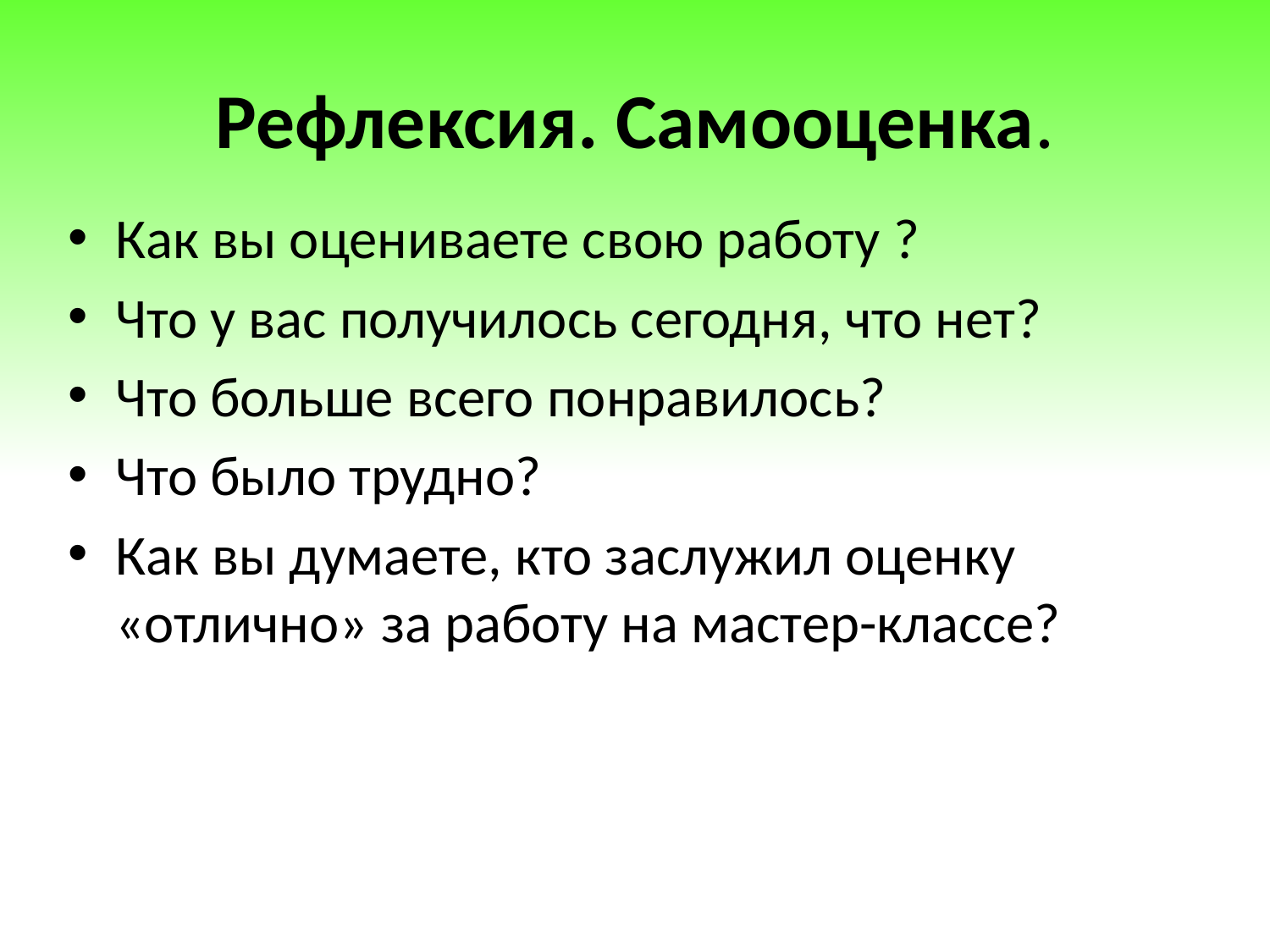

# Рефлексия. Самооценка.
Как вы оцениваете свою работу ?
Что у вас получилось сегодня, что нет?
Что больше всего понравилось?
Что было трудно?
Как вы думаете, кто заслужил оценку «отлично» за работу на мастер-классе?